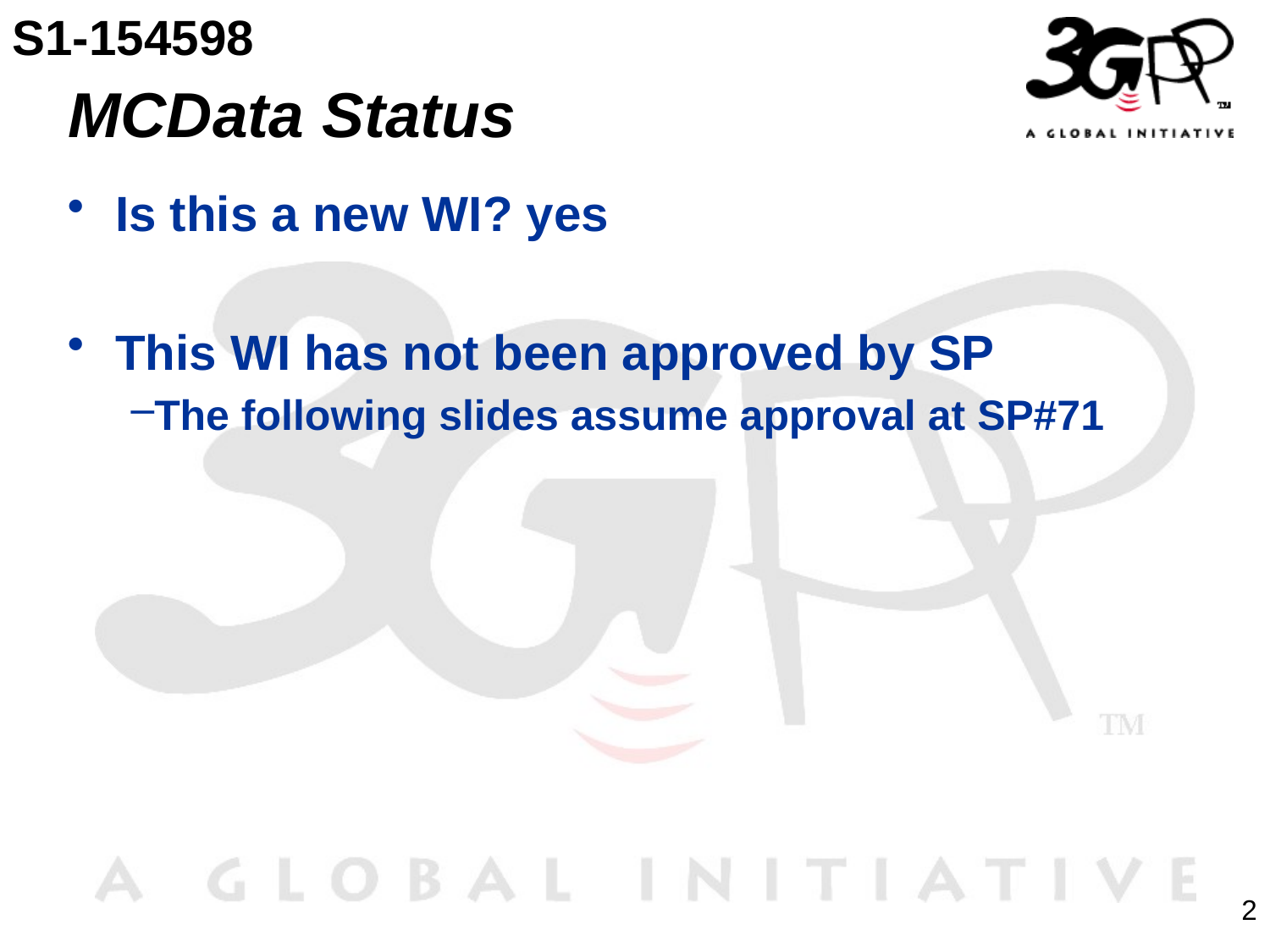

S1-154598
# MCData Status
Is this a new WI? yes

This WI has not been approved by SP
The following slides assume approval at SP#71

2